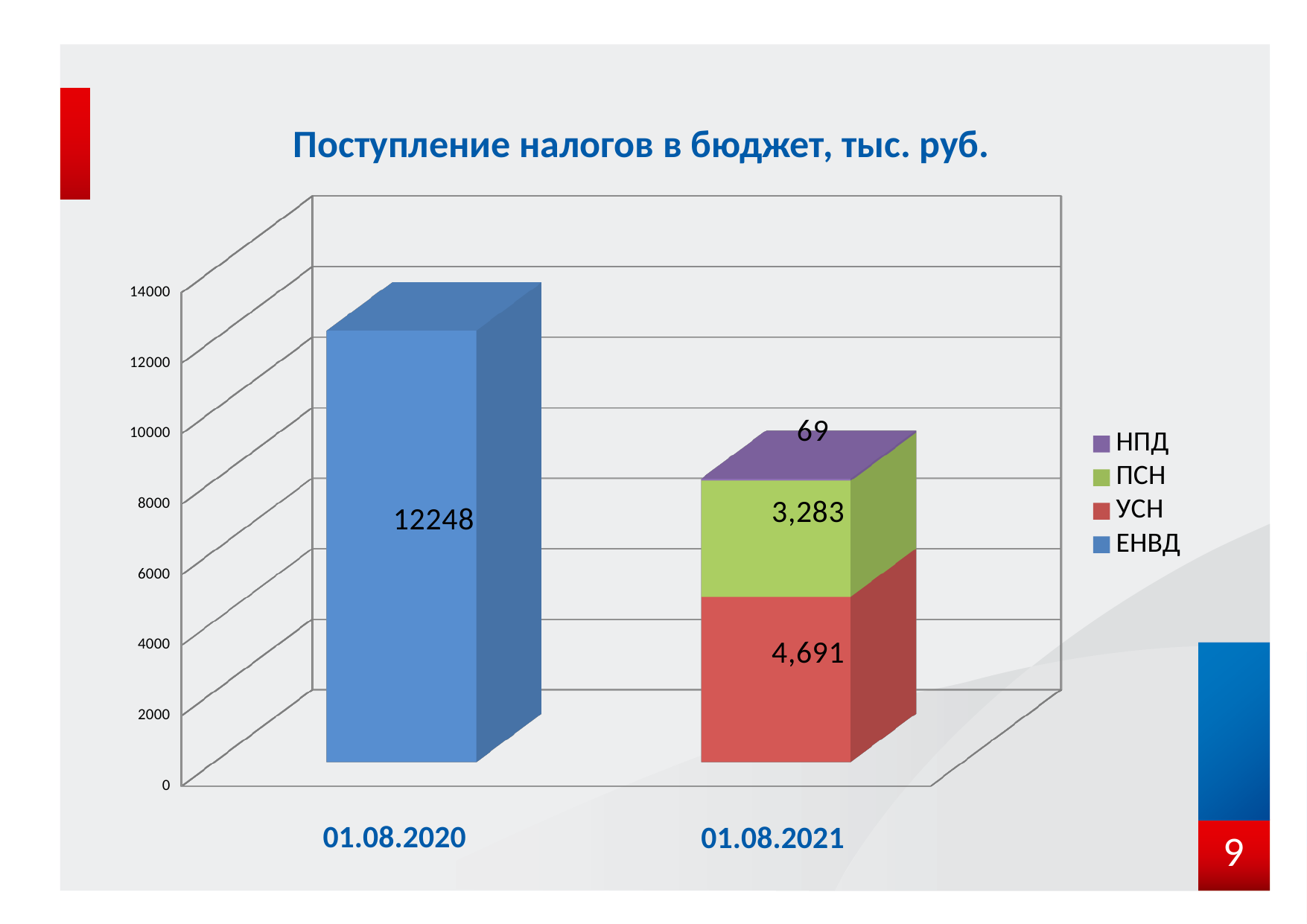

# Поступление налогов в бюджет, тыс. руб.

[unsupported chart]

01.08.2020
9
01.08.2021